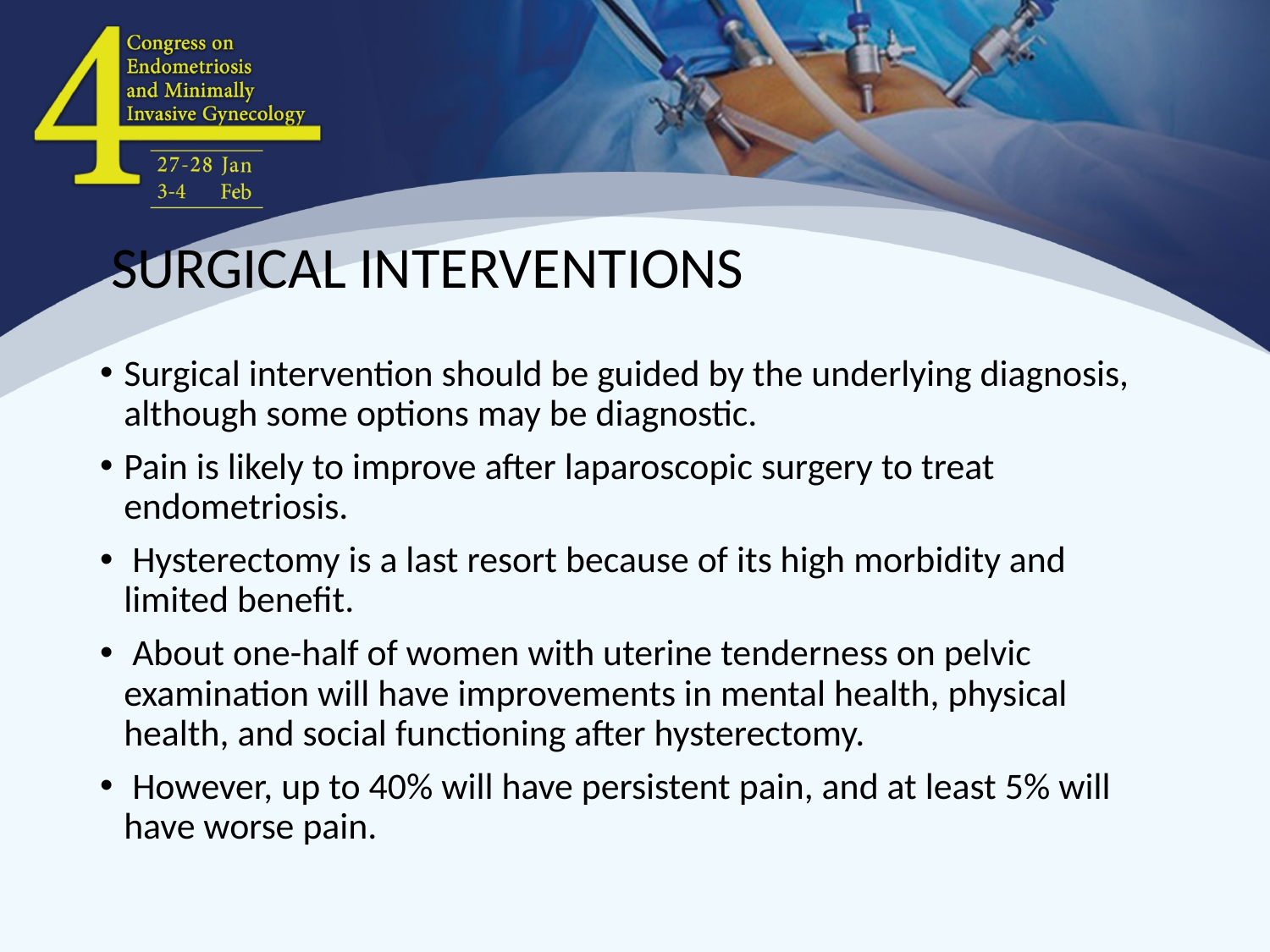

# SURGICAL INTERVENTIONS
Surgical intervention should be guided by the underlying diagnosis, although some options may be diagnostic.
Pain is likely to improve after laparoscopic surgery to treat endometriosis.
 Hysterectomy is a last resort because of its high morbidity and limited benefit.
 About one-half of women with uterine tenderness on pelvic examination will have improvements in mental health, physical health, and social functioning after hysterectomy.
 However, up to 40% will have persistent pain, and at least 5% will have worse pain.